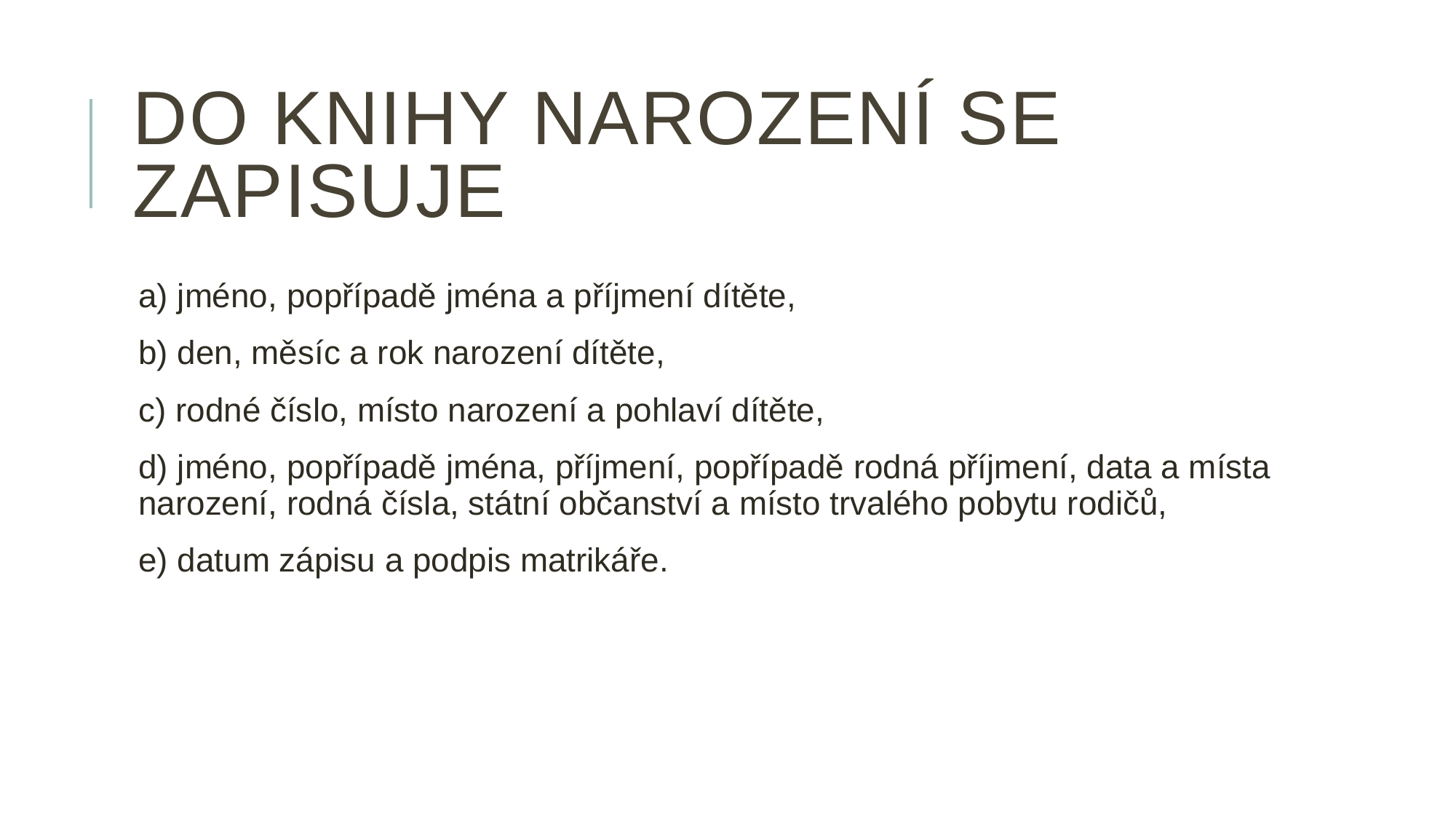

# Do knihy narození se zapisuje
a) jméno, popřípadě jména a příjmení dítěte,
b) den, měsíc a rok narození dítěte,
c) rodné číslo, místo narození a pohlaví dítěte,
d) jméno, popřípadě jména, příjmení, popřípadě rodná příjmení, data a místa narození, rodná čísla, státní občanství a místo trvalého pobytu rodičů,
e) datum zápisu a podpis matrikáře.